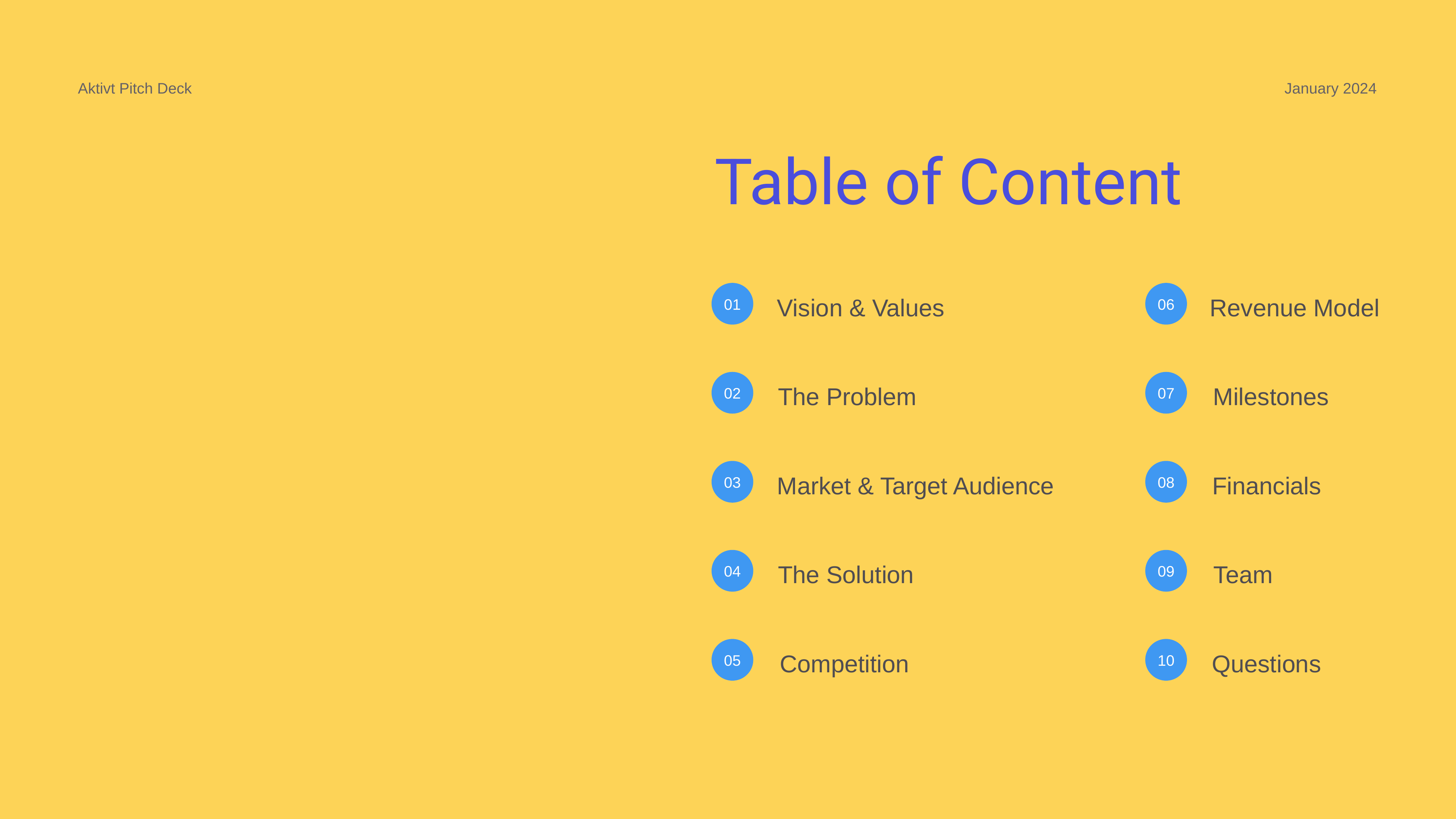

Aktivt Pitch Deck
January 2024

Table of Content
01
06
Vision & Values
Revenue Model
02
07
The Problem
Milestones
03
08
Market & Target Audience
Financials
04
09
The Solution
Team
05
10
Competition
Questions